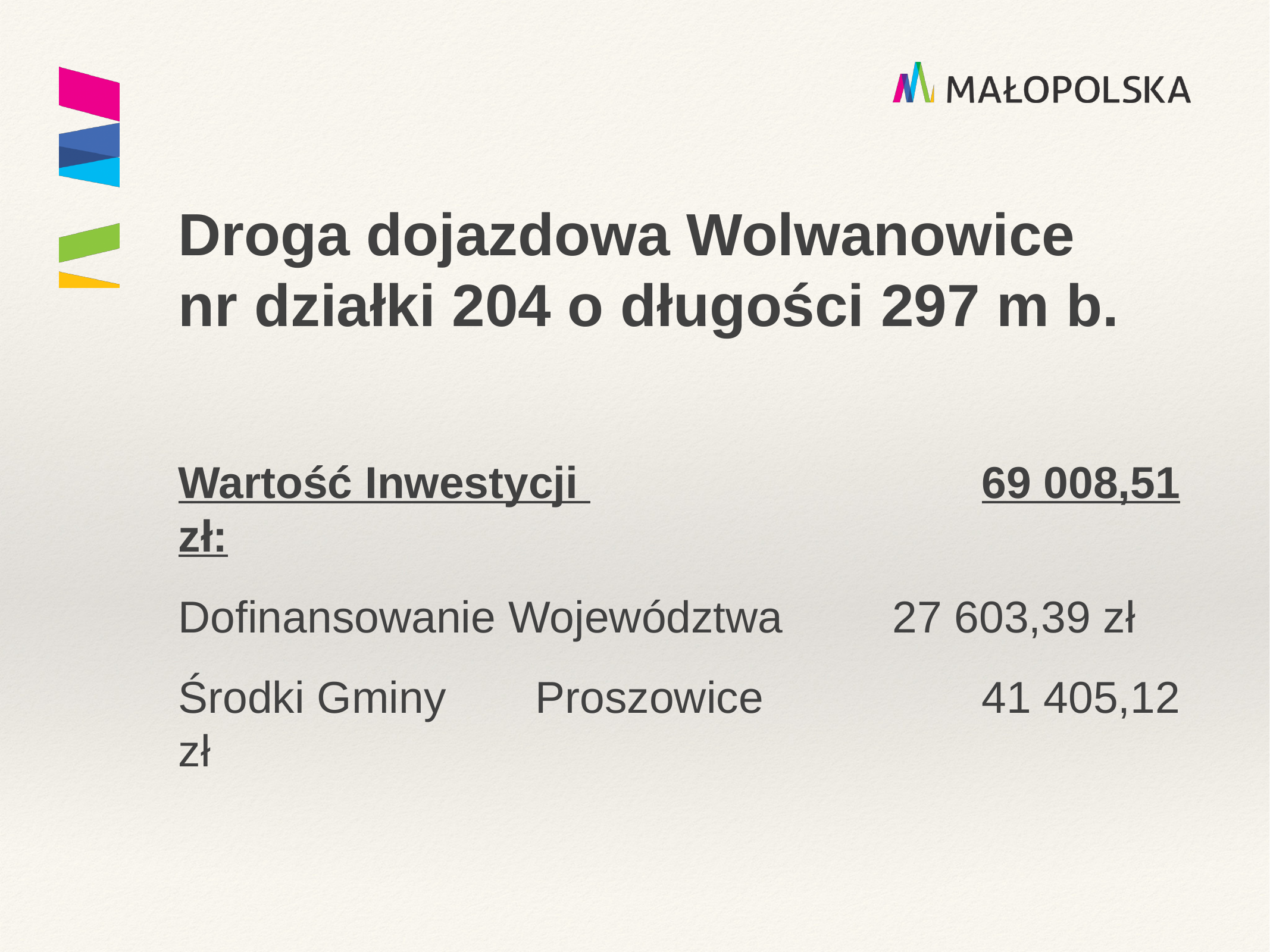

Droga dojazdowa Wolwanowice
nr działki 204 o długości 297 m b.

Wartość Inwestycji 					69 008,51 zł:
Dofinansowanie Województwa		27 603,39 zł
Środki Gminy	Proszowice			41 405,12 zł